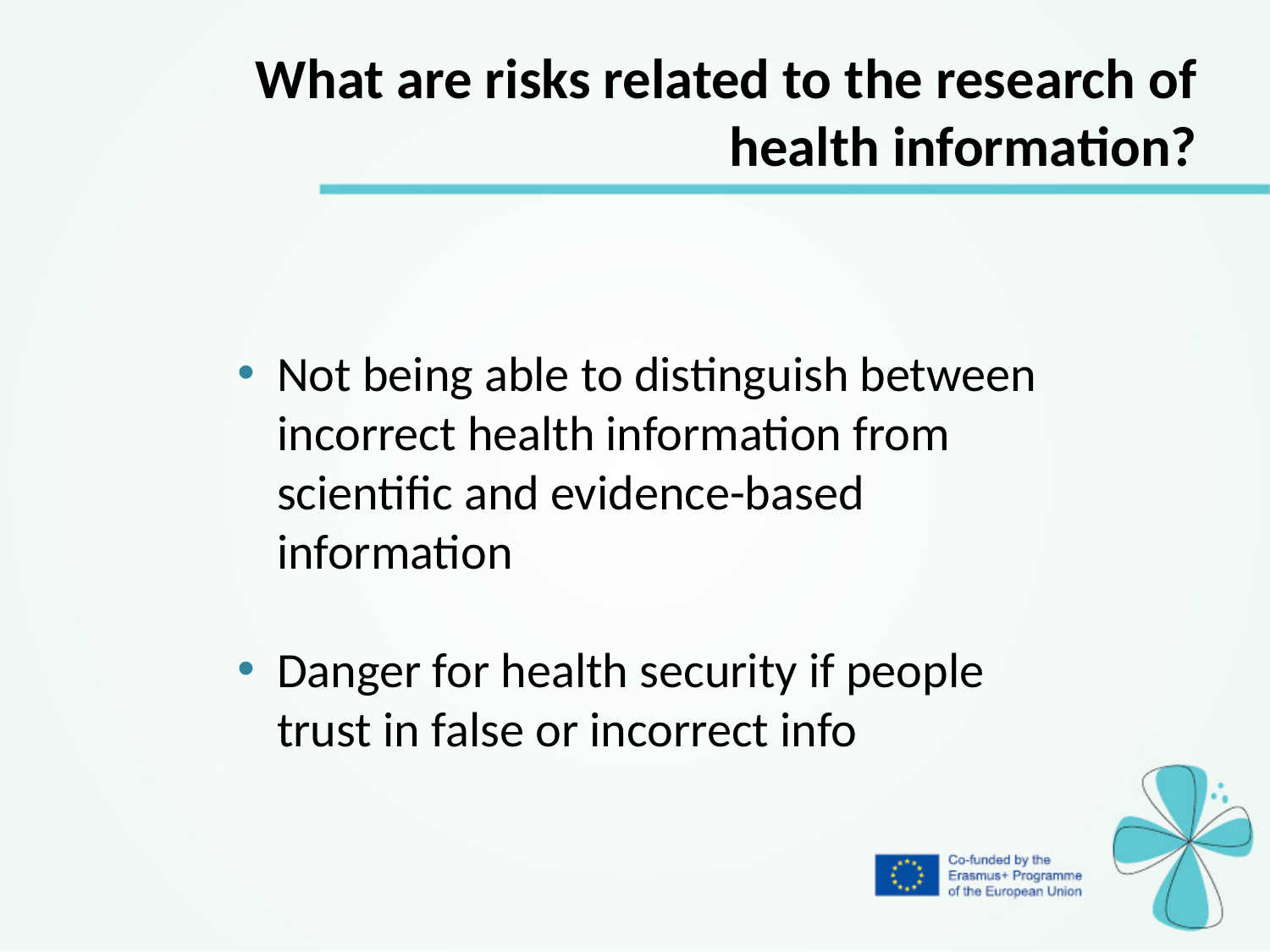

What are risks related to the research of health information?
Not being able to distinguish between incorrect health information from scientific and evidence-based information

Danger for health security if people trust in false or incorrect info